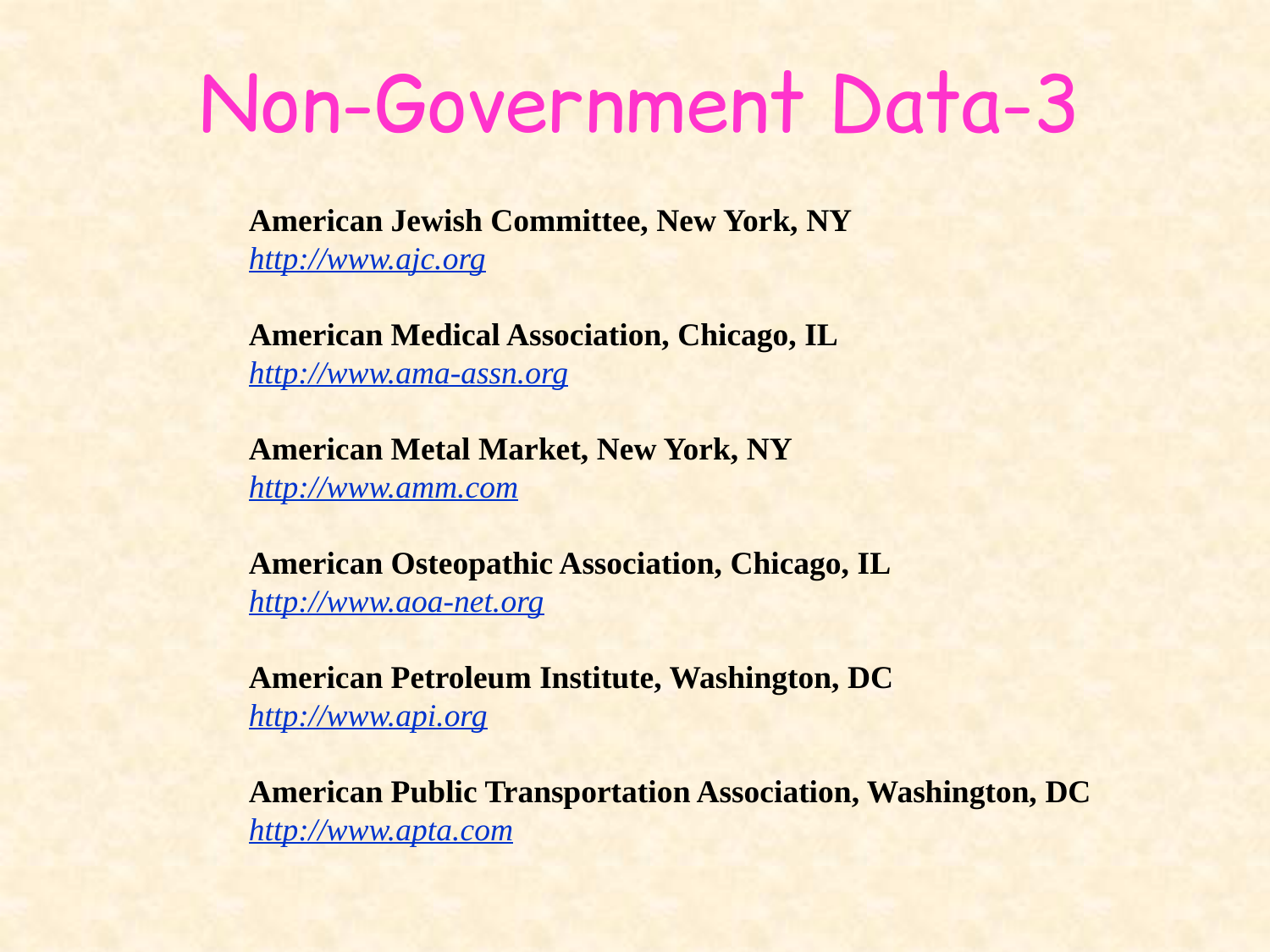

# Non-Government Data-3
American Jewish Committee, New York, NY
http://www.ajc.org

American Medical Association, Chicago, IL
http://www.ama-assn.org

American Metal Market, New York, NY
http://www.amm.com

American Osteopathic Association, Chicago, IL
http://www.aoa-net.org

American Petroleum Institute, Washington, DC
http://www.api.org

American Public Transportation Association, Washington, DC
http://www.apta.com